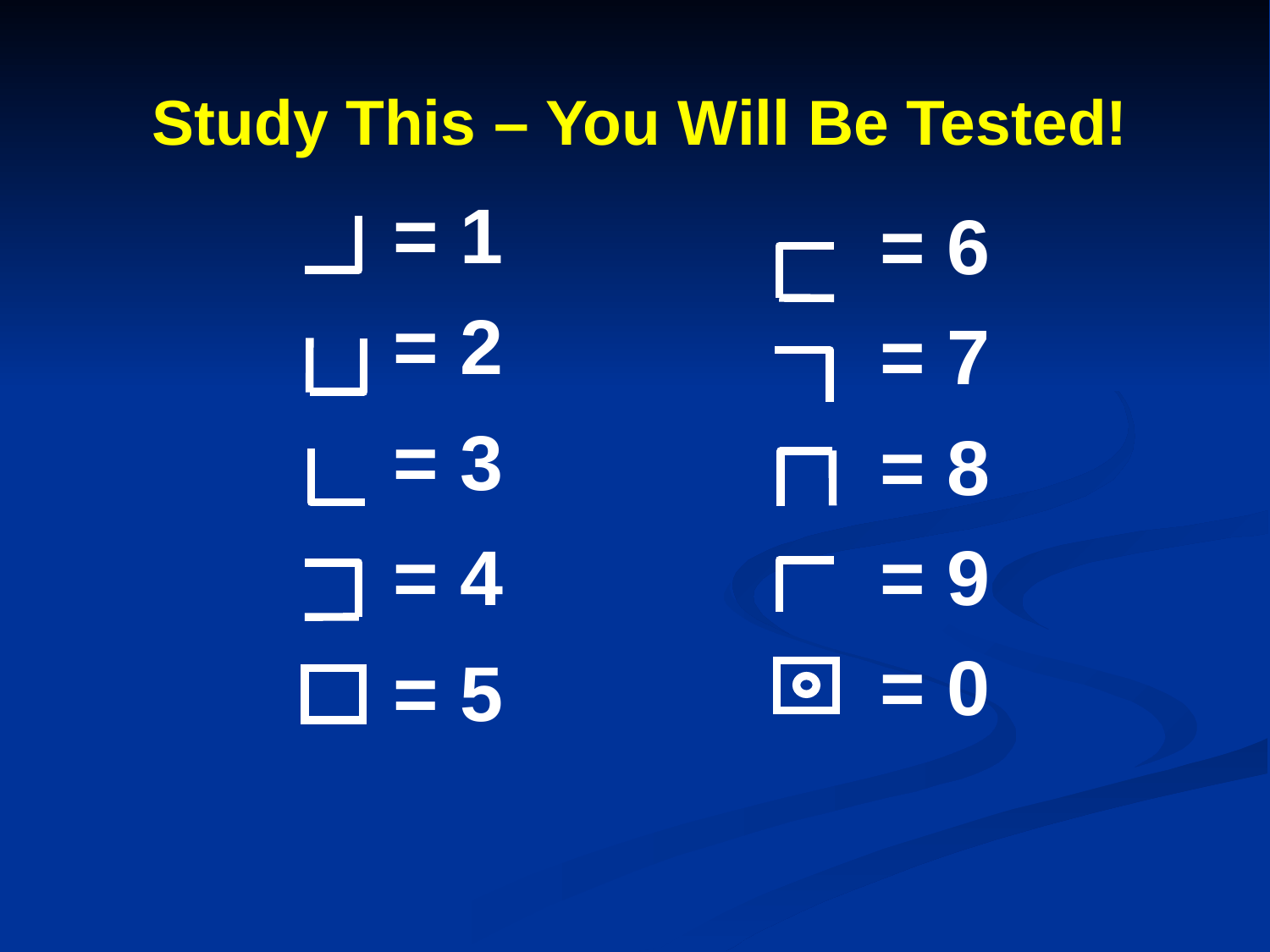

Study This – You Will Be Tested!
| = 1 |
| --- |
| = 2 |
| = 3 |
| = 4 |
| = 5 |
| = 6 |
| --- |
| = 7 |
| = 8 |
| = 9 |
| = 0 |